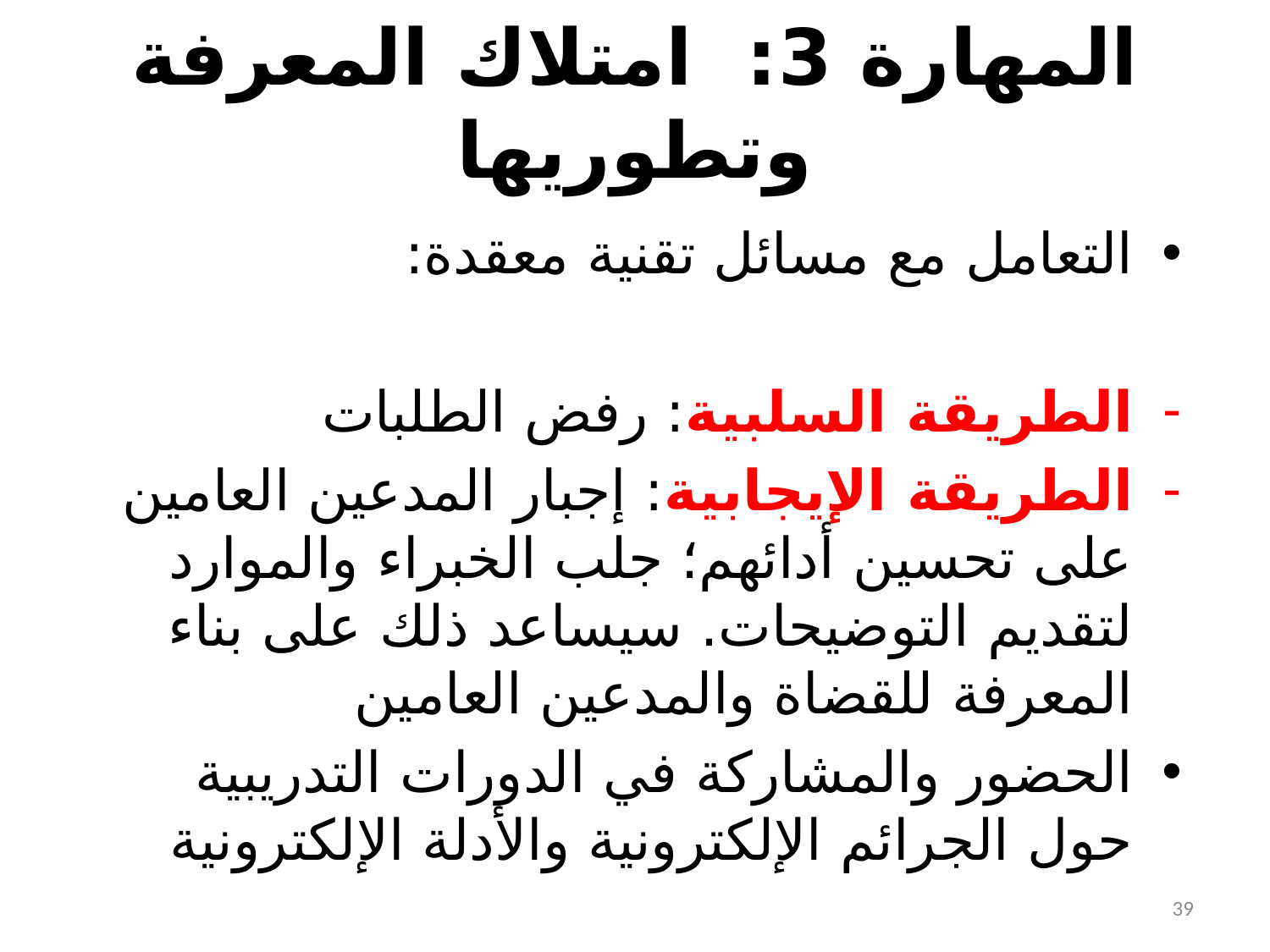

# المهارة 3:  امتلاك المعرفة وتطوريها
التعامل مع مسائل تقنية معقدة:

الطريقة السلبية: رفض الطلبات
الطريقة الإيجابية: إجبار المدعين العامين على تحسين أدائهم؛ جلب الخبراء والموارد لتقديم التوضيحات. سيساعد ذلك على بناء المعرفة للقضاة والمدعين العامين
الحضور والمشاركة في الدورات التدريبية حول الجرائم الإلكترونية والأدلة الإلكترونية
39